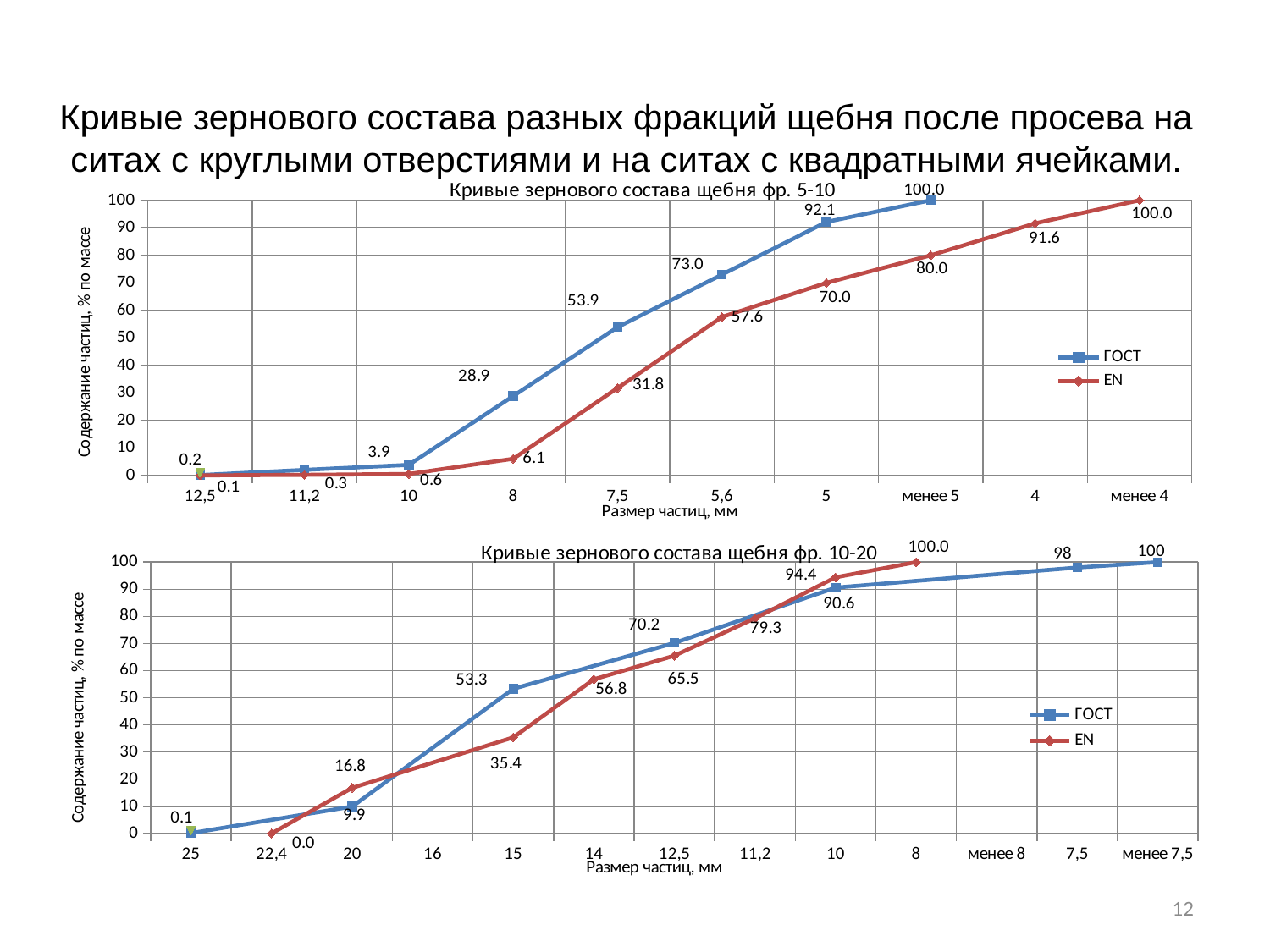

Кривые зернового состава разных фракций щебня после просева на ситах с круглыми отверстиями и на ситах с квадратными ячейками.

[unsupported chart]

[unsupported chart]

12